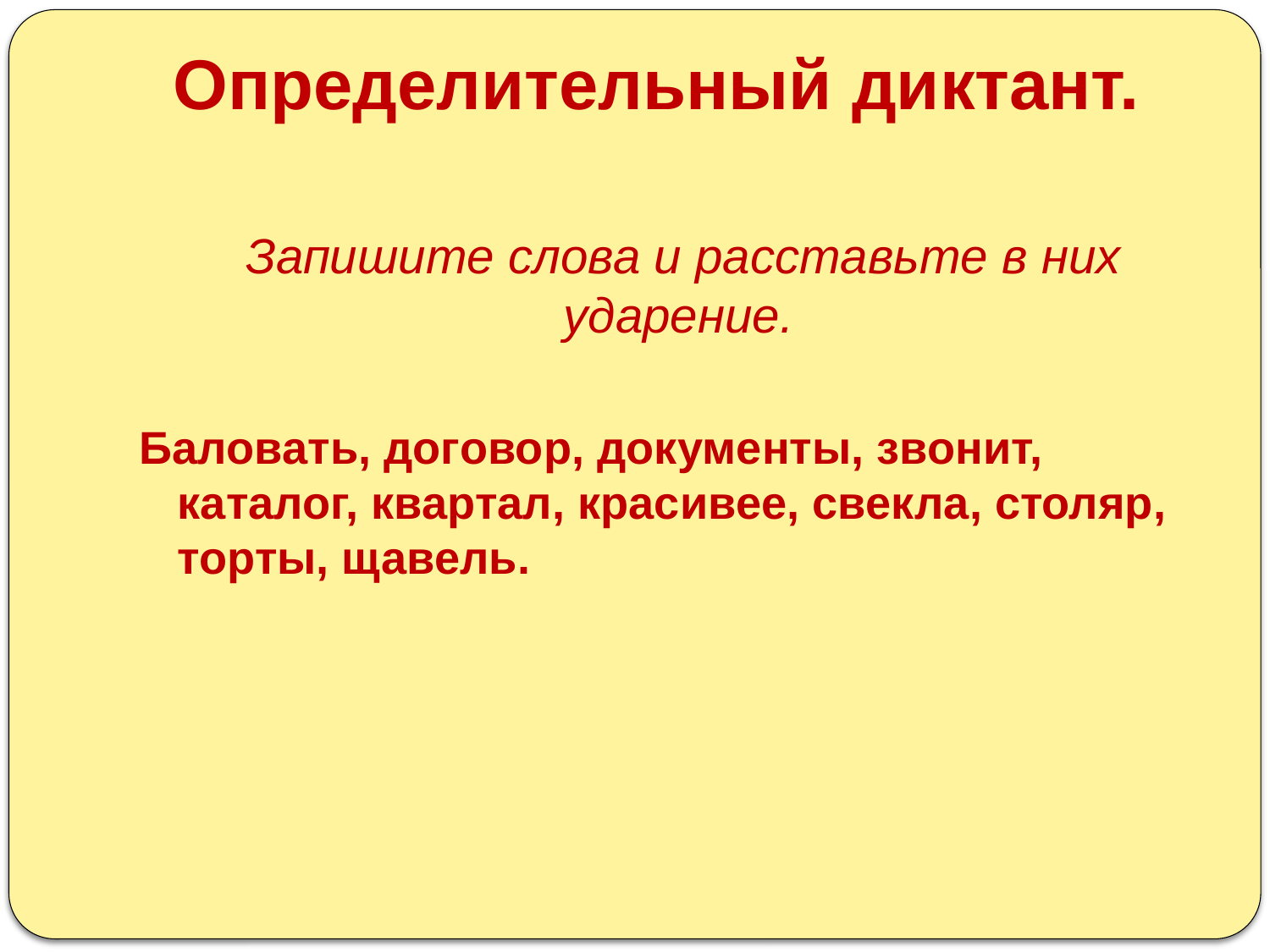

# Определительный диктант.
   Запишите слова и расставьте в них ударение.

Баловать, договор, документы, звонит, каталог, квартал, красивее, свекла, столяр, торты, щавель.